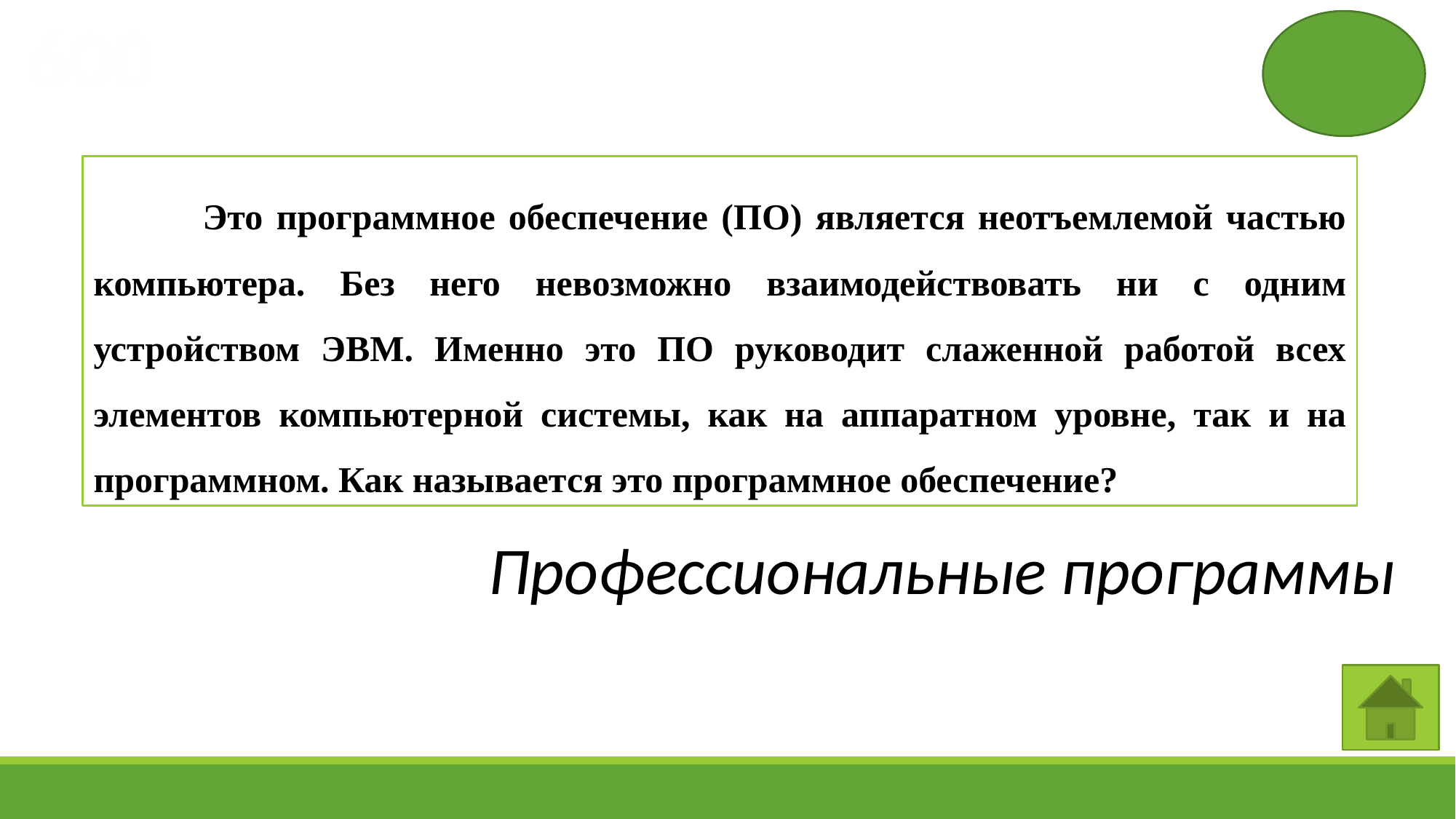

600

	Это программное обеспечение (ПО) является неотъемлемой частью компьютера. Без него невозможно взаимодействовать ни с одним устройством ЭВМ. Именно это ПО руководит слаженной работой всех элементов компьютерной системы, как на аппаратном уровне, так и на программном. Как называется это программное обеспечение?
Профессиональные программы